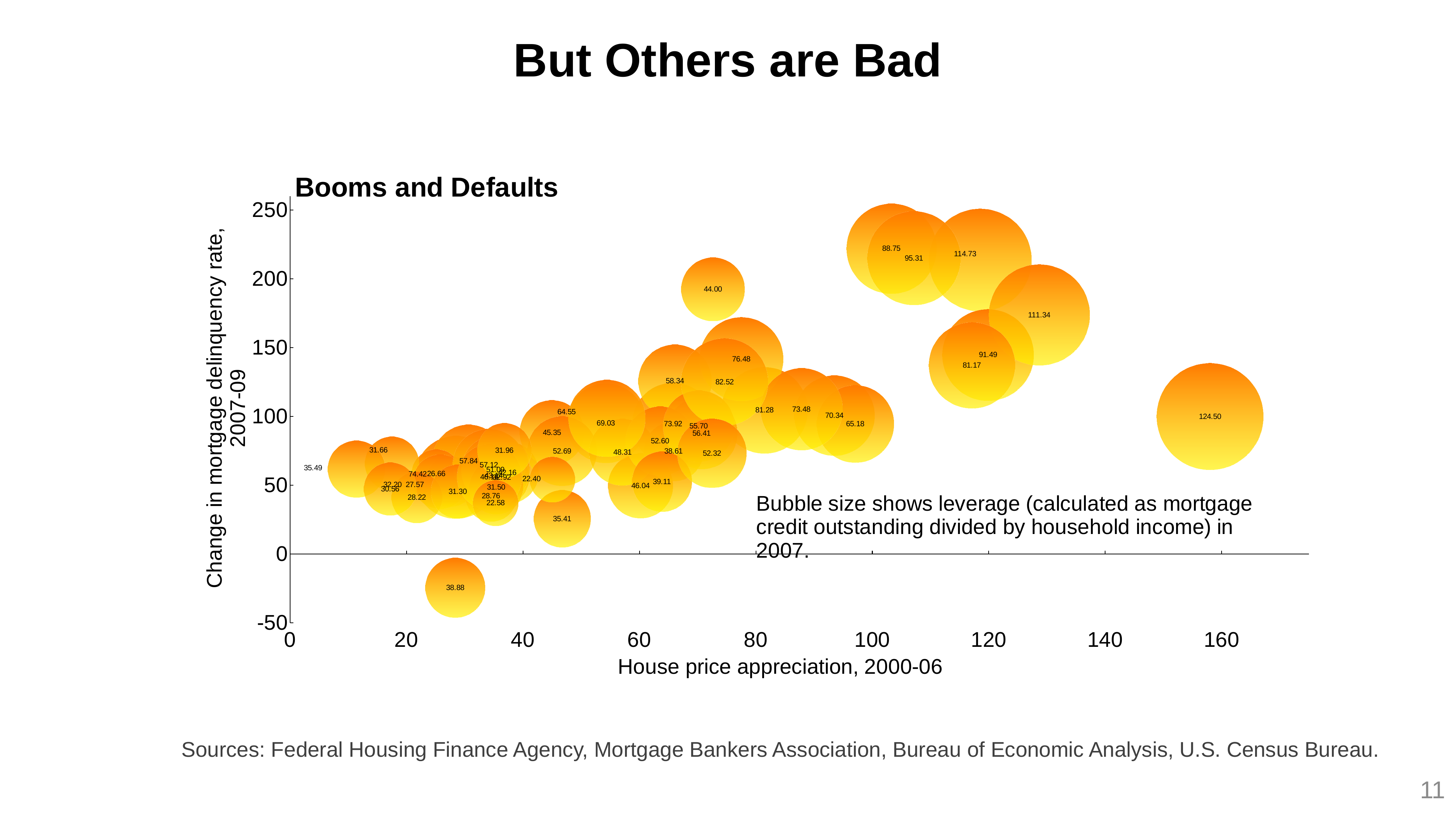

But Others are Bad

### Chart: Booms and Defaults

| Category |  |
|---|---|
Sources: Federal Housing Finance Agency, Mortgage Bankers Association, Bureau of Economic Analysis, U.S. Census Bureau.
11